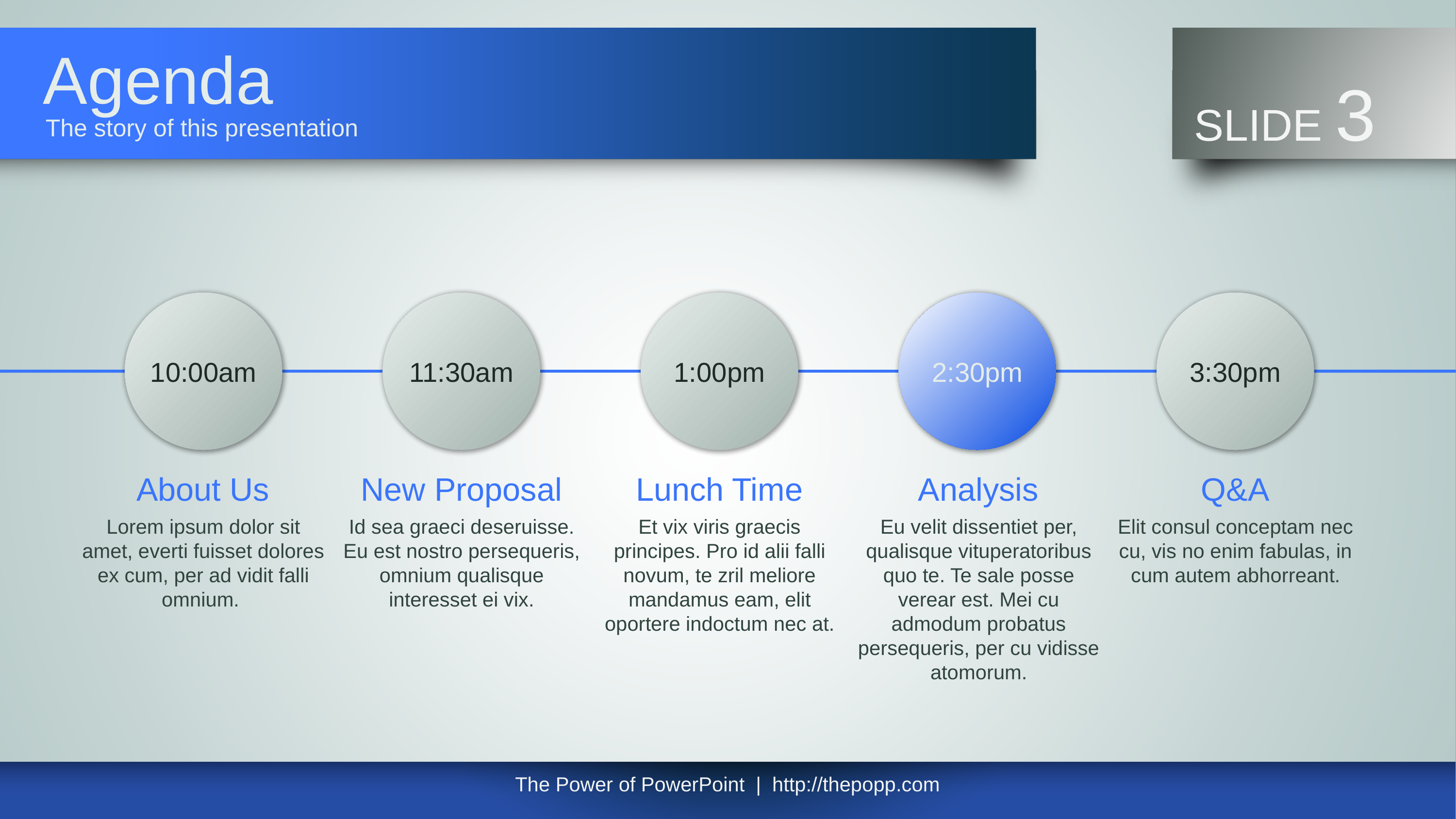

# Agenda
 SLIDE 3
The story of this presentation
10:00am
11:30am
1:00pm
2:30pm
3:30pm
Q&A
Lunch Time
About Us
New Proposal
Analysis
Elit consul conceptam nec cu, vis no enim fabulas, in cum autem abhorreant.
Et vix viris graecis principes. Pro id alii falli novum, te zril meliore mandamus eam, elit oportere indoctum nec at.
Lorem ipsum dolor sit amet, everti fuisset dolores ex cum, per ad vidit falli omnium.
Id sea graeci deseruisse. Eu est nostro persequeris, omnium qualisque interesset ei vix.
Eu velit dissentiet per, qualisque vituperatoribus quo te. Te sale posse verear est. Mei cu admodum probatus persequeris, per cu vidisse atomorum.
The Power of PowerPoint  |  http://thepopp.com